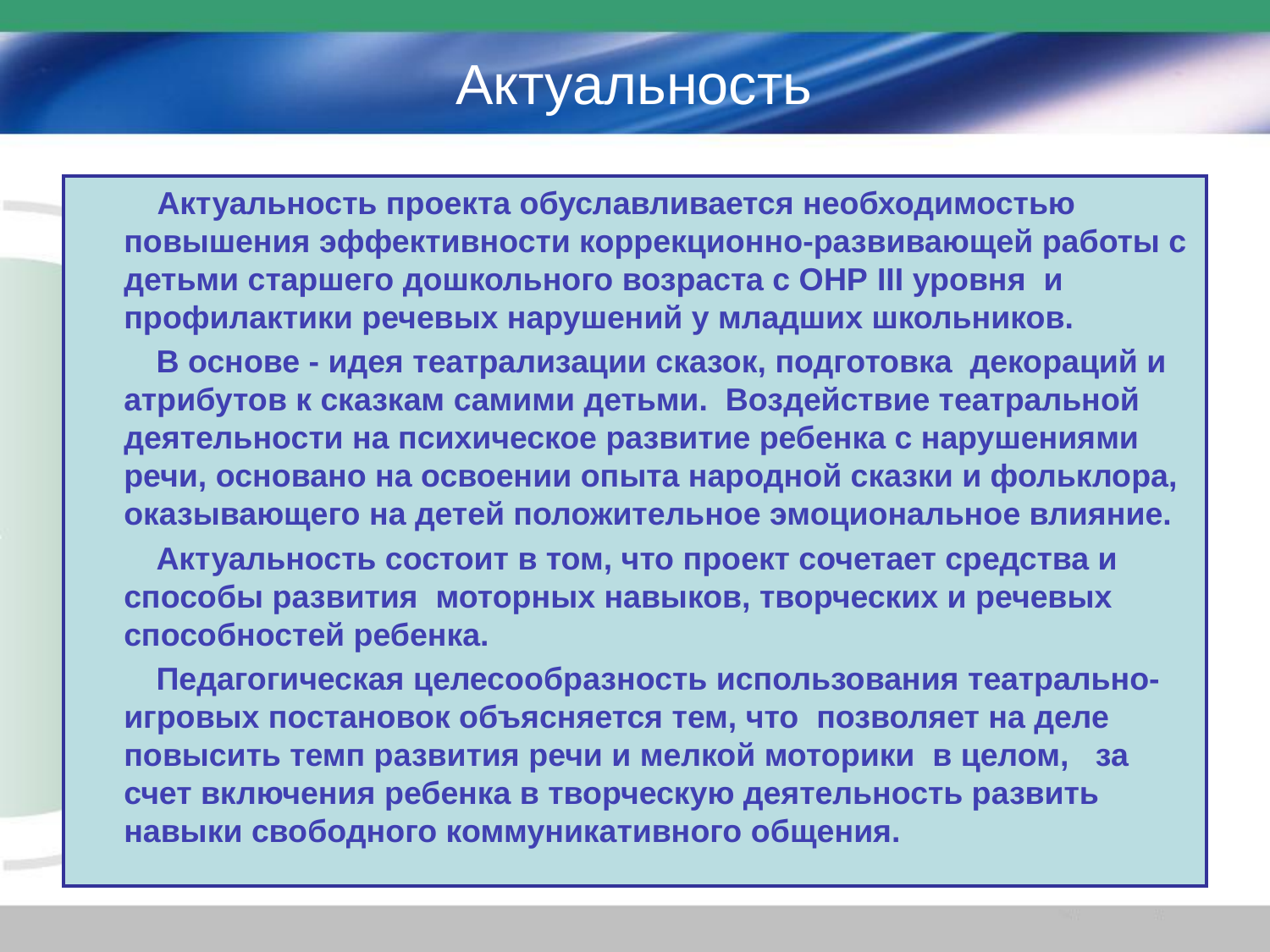

# Актуальность
           Актуальность проекта обуславливается необходимостью повышения эффективности коррекционно-развивающей работы с детьми старшего дошкольного возраста с ОНР III уровня  и профилактики речевых нарушений у младших школьников.
         В основе - идея театрализации сказок, подготовка  декораций и атрибутов к сказкам самими детьми.  Воздействие театральной деятельности на психическое развитие ребенка с нарушениями речи, основано на освоении опыта народной сказки и фольклора, оказывающего на детей положительное эмоциональное влияние.
         Актуальность состоит в том, что проект сочетает средства и  способы развития  моторных навыков, творческих и речевых способностей ребенка.
         Педагогическая целесообразность использования театрально-игровых постановок объясняется тем, что  позволяет на деле повысить темп развития речи и мелкой моторики  в целом,   за счет включения ребенка в творческую деятельность развить навыки свободного коммуникативного общения.